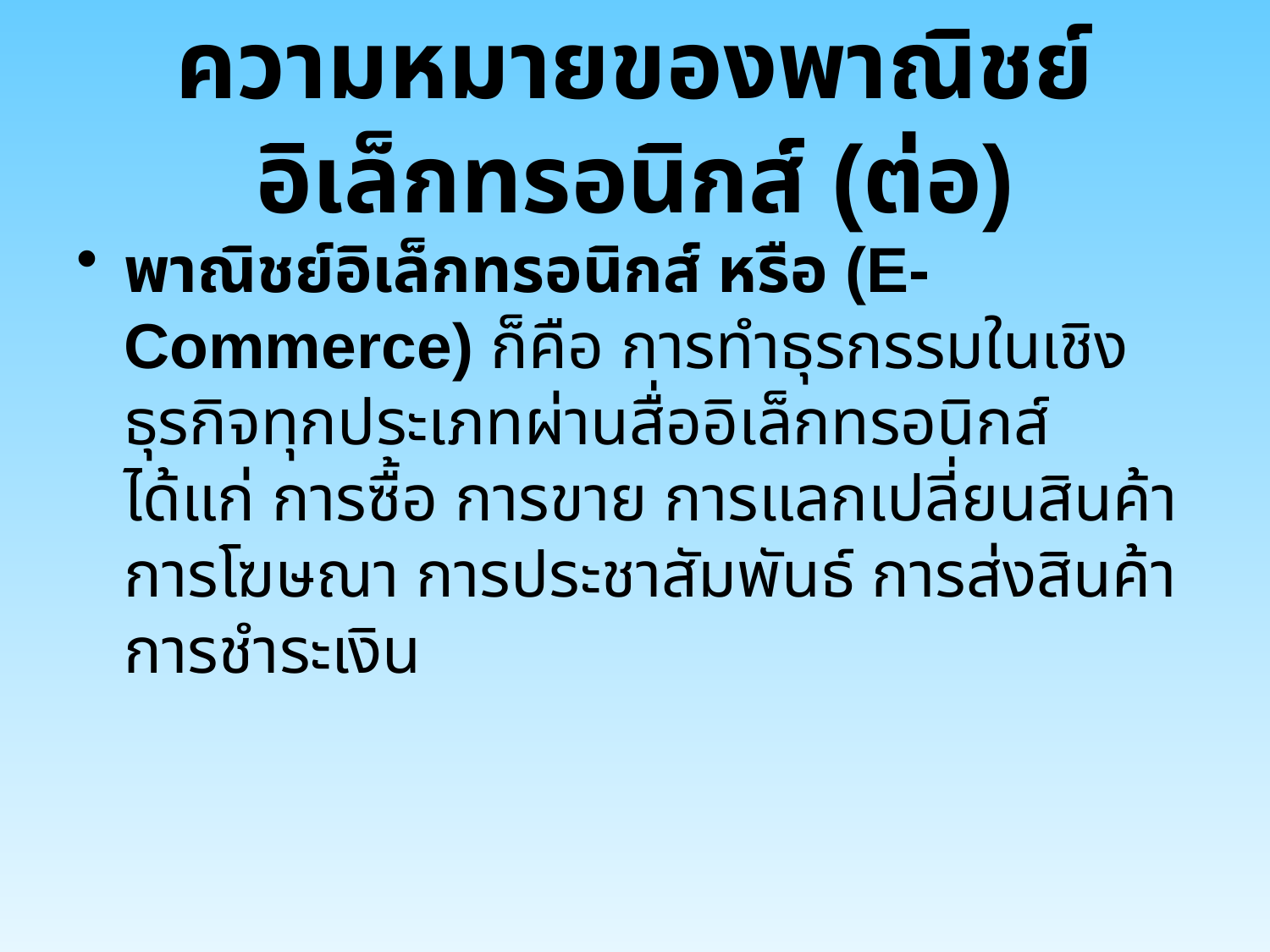

# ความหมายของพาณิชย์อิเล็กทรอนิกส์ (ต่อ)
พาณิชย์อิเล็กทรอนิกส์ หรือ (E-Commerce) ก็คือ การทำธุรกรรมในเชิงธุรกิจทุกประเภทผ่านสื่ออิเล็กทรอนิกส์ ได้แก่ การซื้อ การขาย การแลกเปลี่ยนสินค้า การโฆษณา การประชาสัมพันธ์ การส่งสินค้า การชำระเงิน